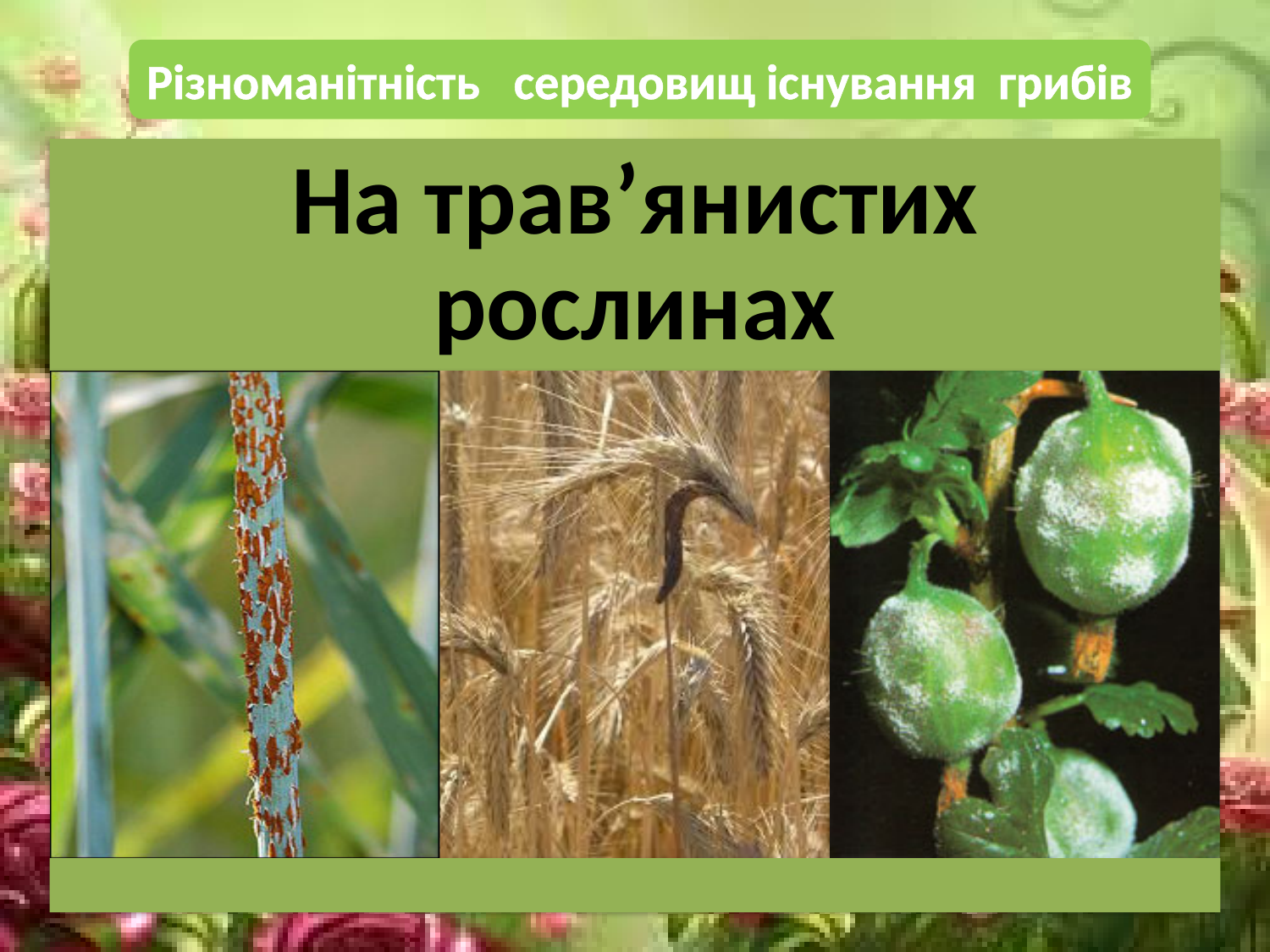

Різноманітність   середовищ існування  грибів
На трав’янистих рослинах